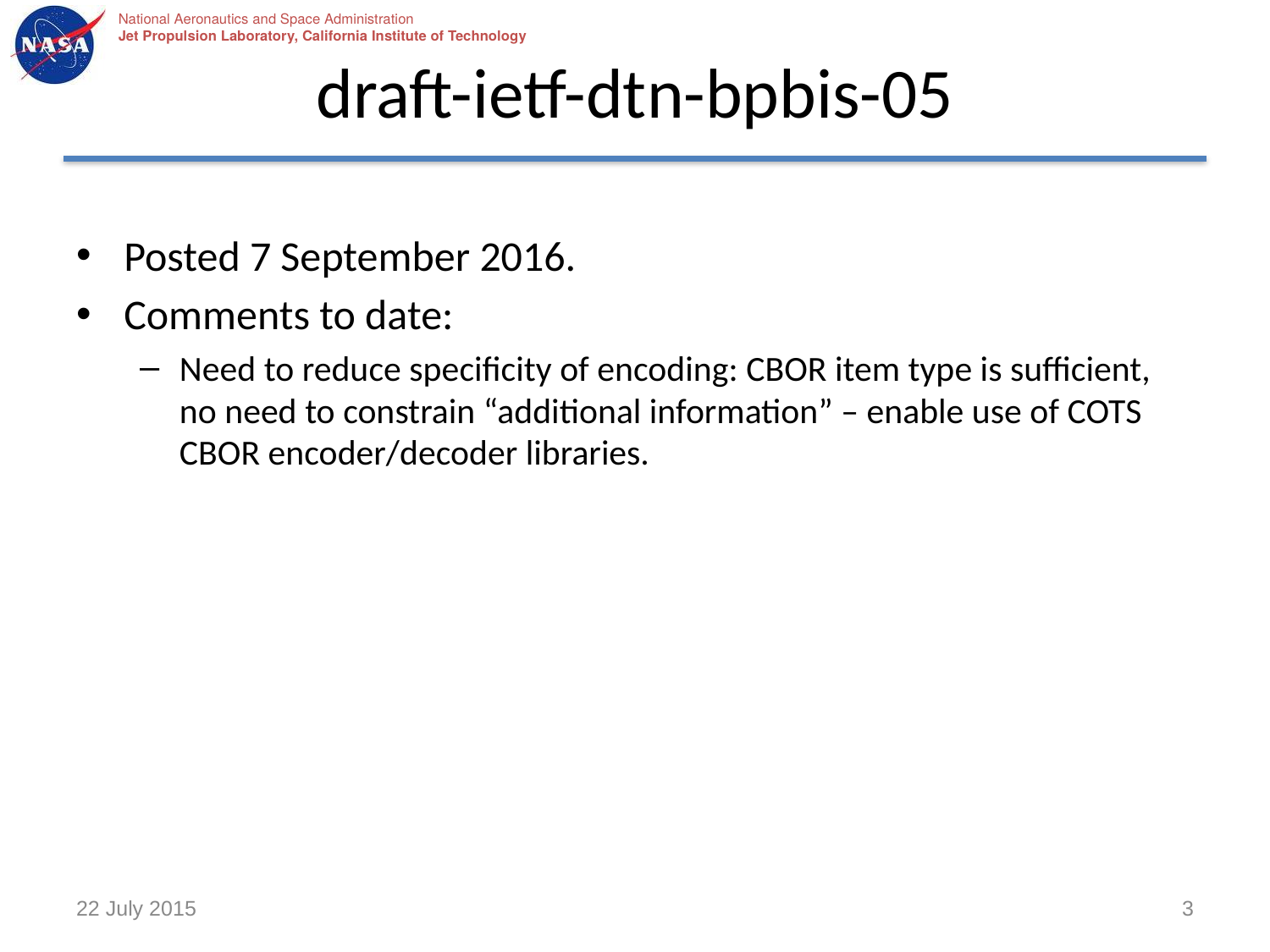

# draft-ietf-dtn-bpbis-05
Posted 7 September 2016.
Comments to date:
Need to reduce specificity of encoding: CBOR item type is sufficient, no need to constrain “additional information” – enable use of COTS CBOR encoder/decoder libraries.
22 July 2015
3